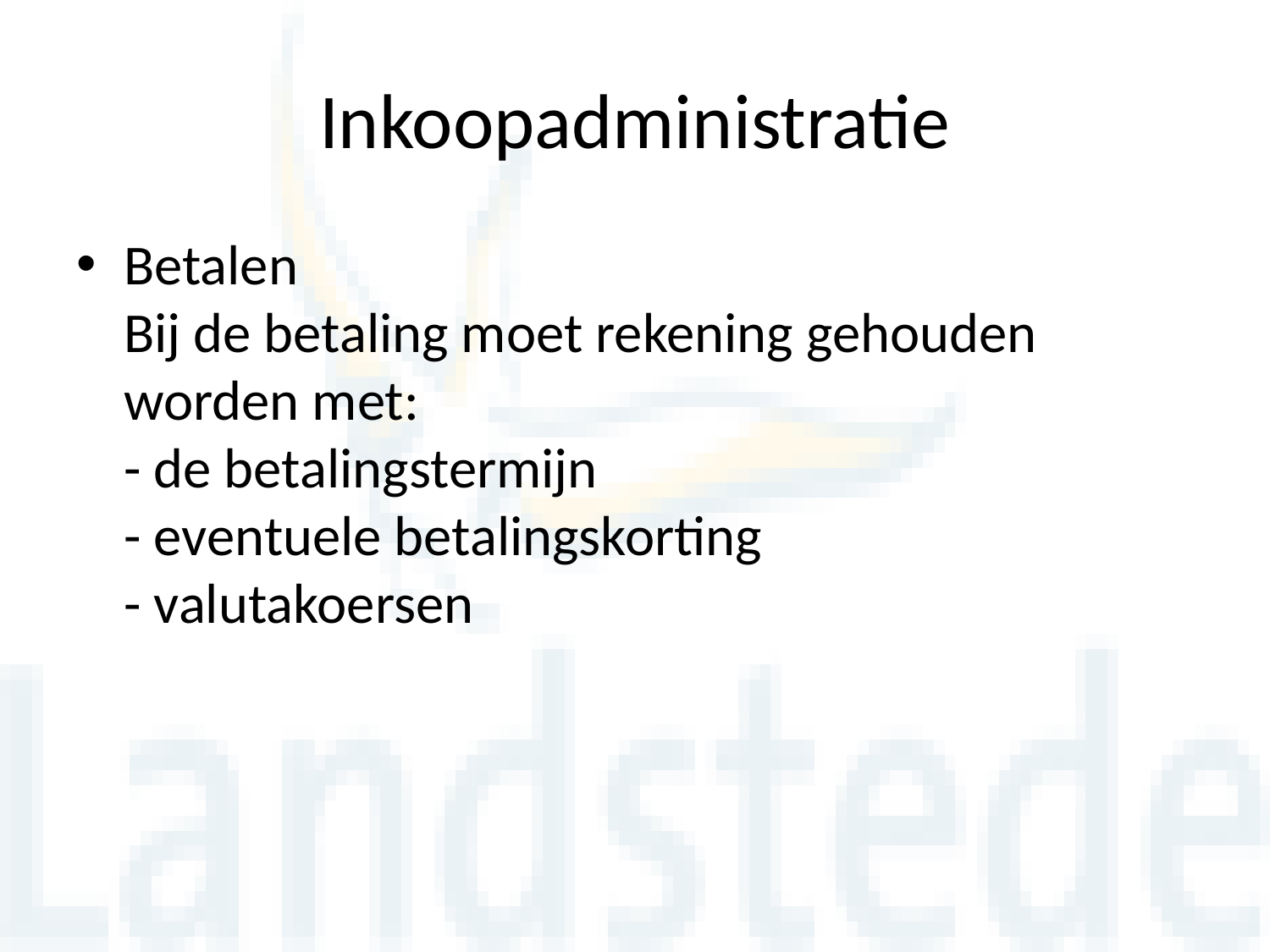

# Inkoopadministratie
Betalen
Bij de betaling moet rekening gehouden worden met:
- de betalingstermijn
- eventuele betalingskorting
- valutakoersen